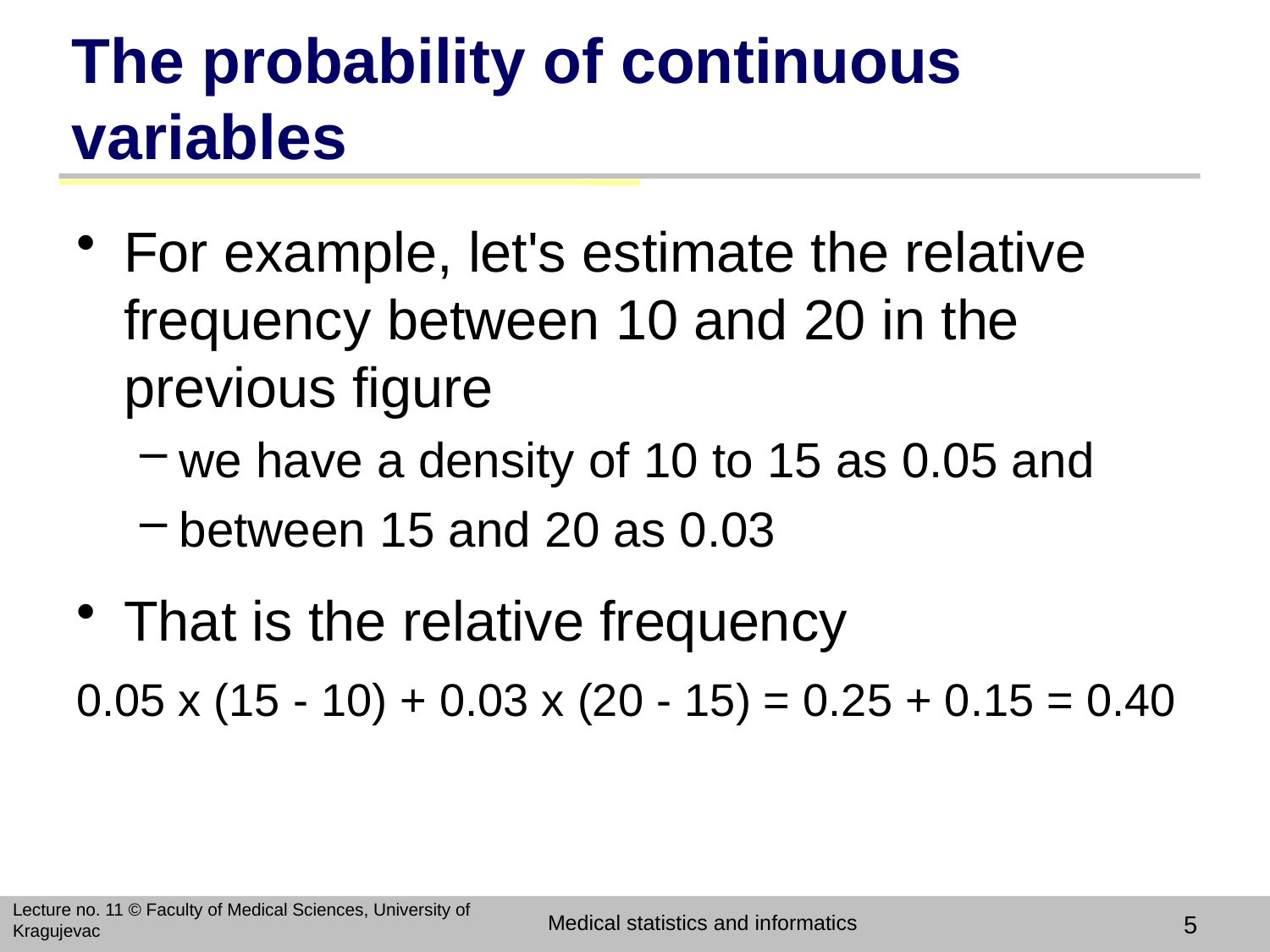

# The probability of continuous variables
For example, let's estimate the relative frequency between 10 and 20 in the previous figure
we have a density of 10 to 15 as 0.05 and
between 15 and 20 as 0.03
That is the relative frequency
0.05 x (15 - 10) + 0.03 x (20 - 15) = 0.25 + 0.15 = 0.40
Lecture no. 11 © Faculty of Medical Sciences, University of Kragujevac
Medical statistics and informatics
5